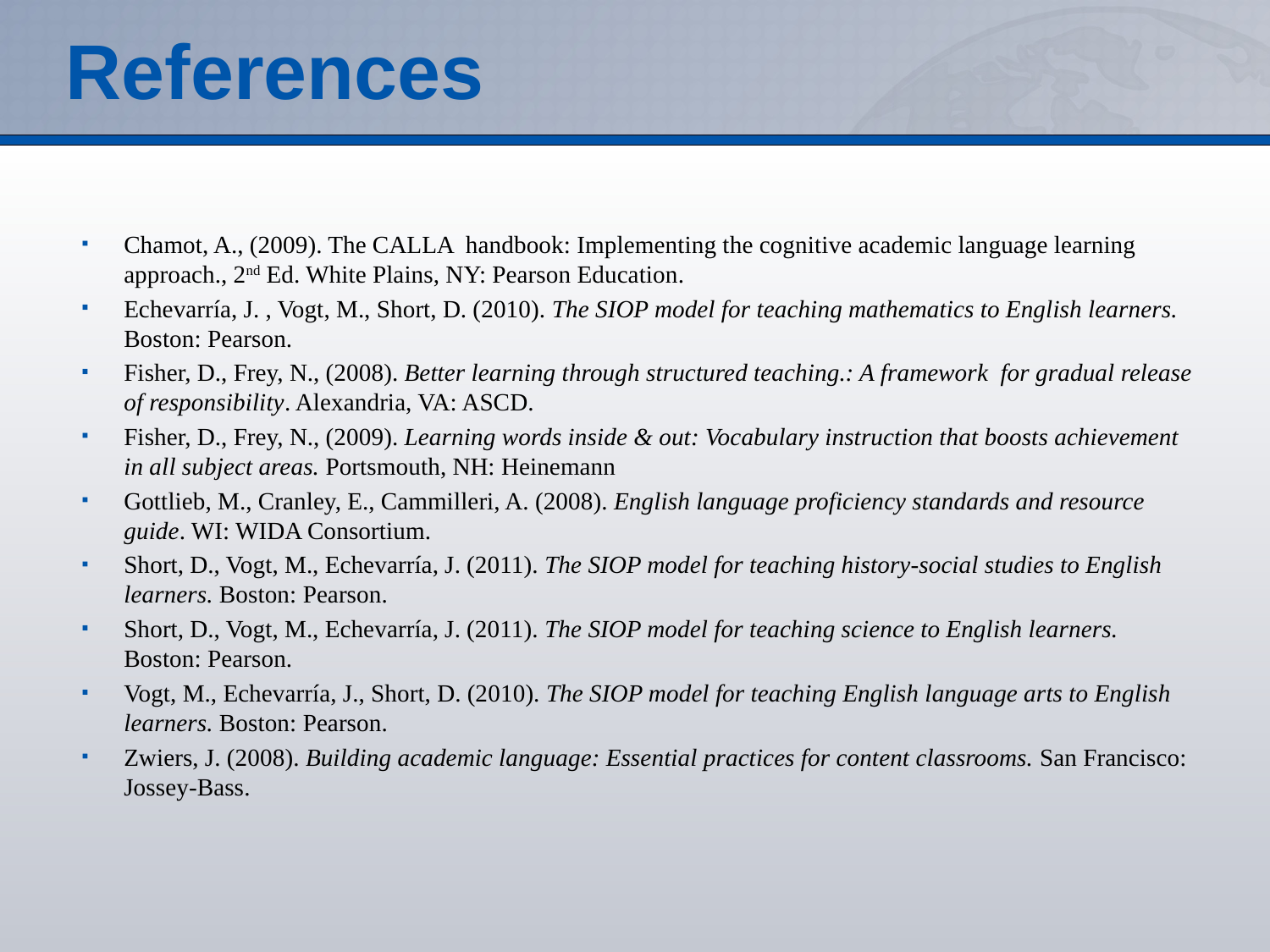

# References
Chamot, A., (2009). The CALLA  handbook: Implementing the cognitive academic language learning approach., 2nd Ed. White Plains, NY: Pearson Education.
Echevarría, J. , Vogt, M., Short, D. (2010). The SIOP model for teaching mathematics to English learners. Boston: Pearson.
Fisher, D., Frey, N., (2008). Better learning through structured teaching.: A framework  for gradual release of responsibility. Alexandria, VA: ASCD.
Fisher, D., Frey, N., (2009). Learning words inside & out: Vocabulary instruction that boosts achievement in all subject areas. Portsmouth, NH: Heinemann
Gottlieb, M., Cranley, E., Cammilleri, A. (2008). English language proficiency standards and resource guide. WI: WIDA Consortium.
Short, D., Vogt, M., Echevarría, J. (2011). The SIOP model for teaching history-social studies to English learners. Boston: Pearson.
Short, D., Vogt, M., Echevarría, J. (2011). The SIOP model for teaching science to English learners. Boston: Pearson.
Vogt, M., Echevarría, J., Short, D. (2010). The SIOP model for teaching English language arts to English learners. Boston: Pearson.
Zwiers, J. (2008). Building academic language: Essential practices for content classrooms. San Francisco: Jossey-Bass.